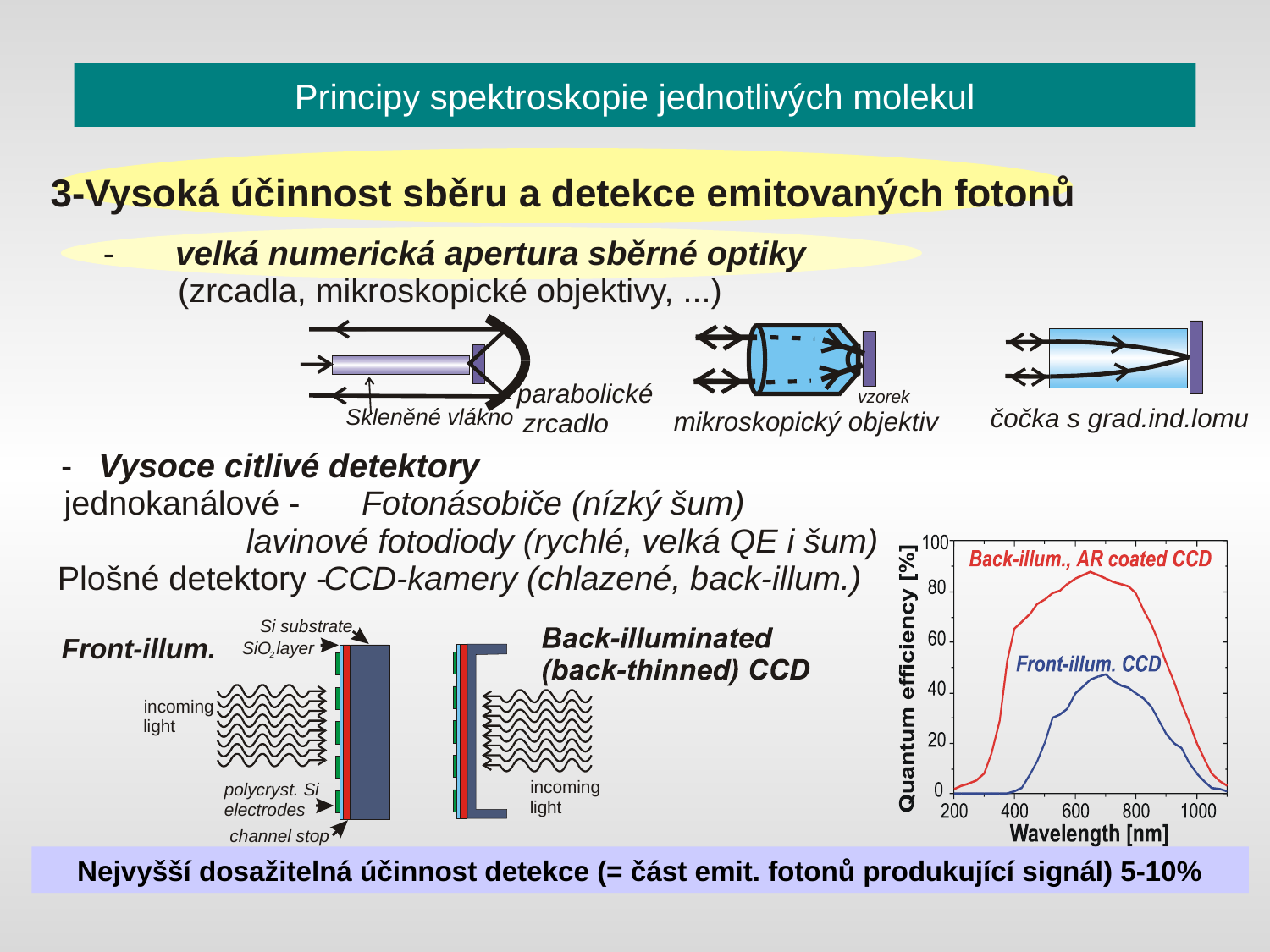

# Principy spektroskopie jednotlivých molekul

3-Vysoká účinnost sběru a detekce emitovaných fotonů

-
velká numerická apertura sběrné optiky
    (zrcadla, mikroskopické objektivy, ...)

parabolické

vzorek

čočka s grad.ind.lomu
Skleněné vlákno
mikroskopický objektiv
zrcadlo

-
Vysoce citlivé detektory
jednokanálové -
Fotonásobiče (nízký šum)
                    lavinové fotodiody (rychlé, velká QE i šum)
Plošné detektory -
CCD-kamery (chlazené, back-illum.)
Si substrate

SiO layer

2

incoming

light

incoming
polycryst. Si

light

electrodes

channel stop

Front-illum.

Nejvyšší dosažitelná účinnost detekce (= část emit. fotonů produkující signál) 5-10%